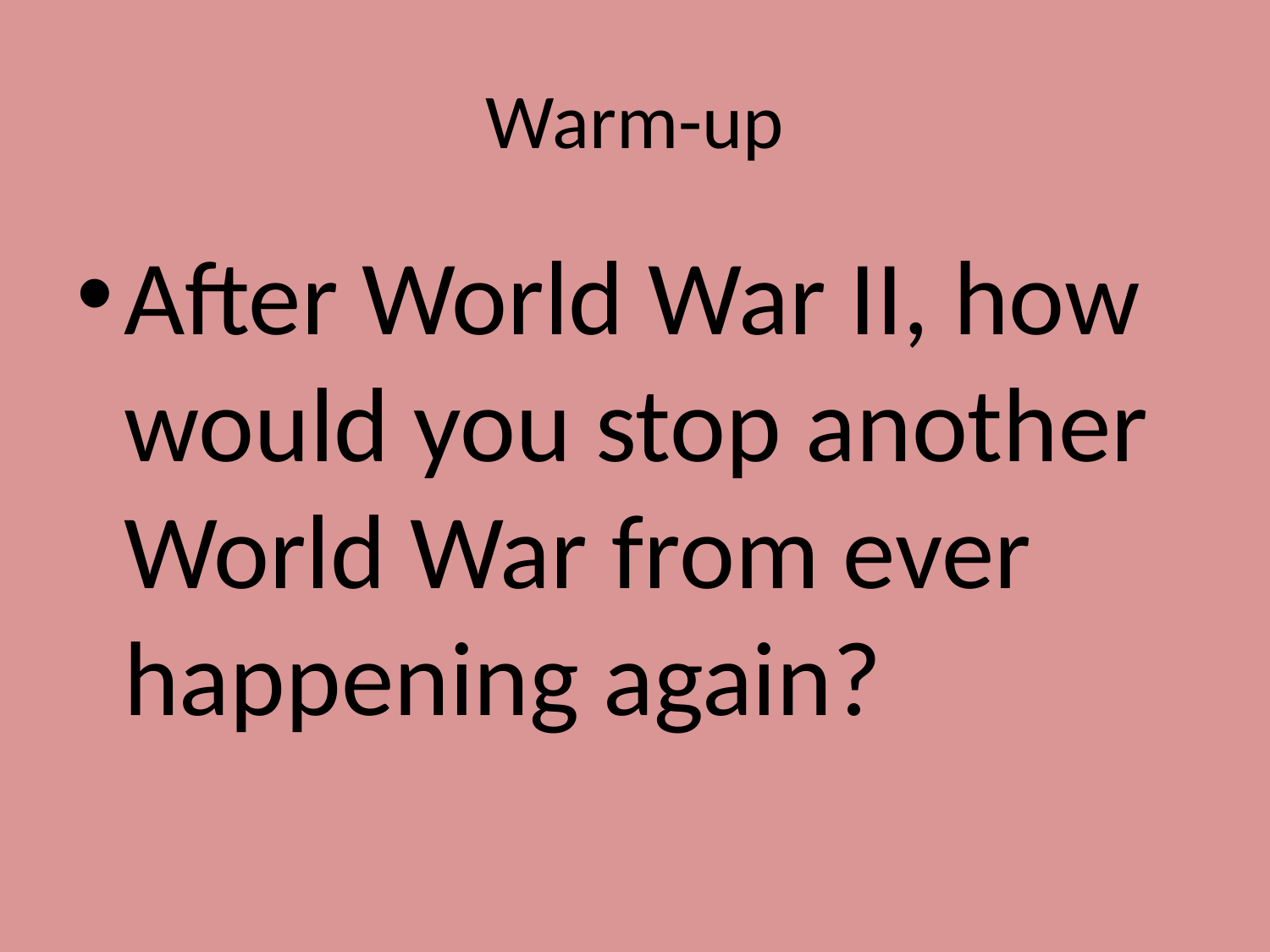

# Warm-up
After World War II, how would you stop another World War from ever happening again?